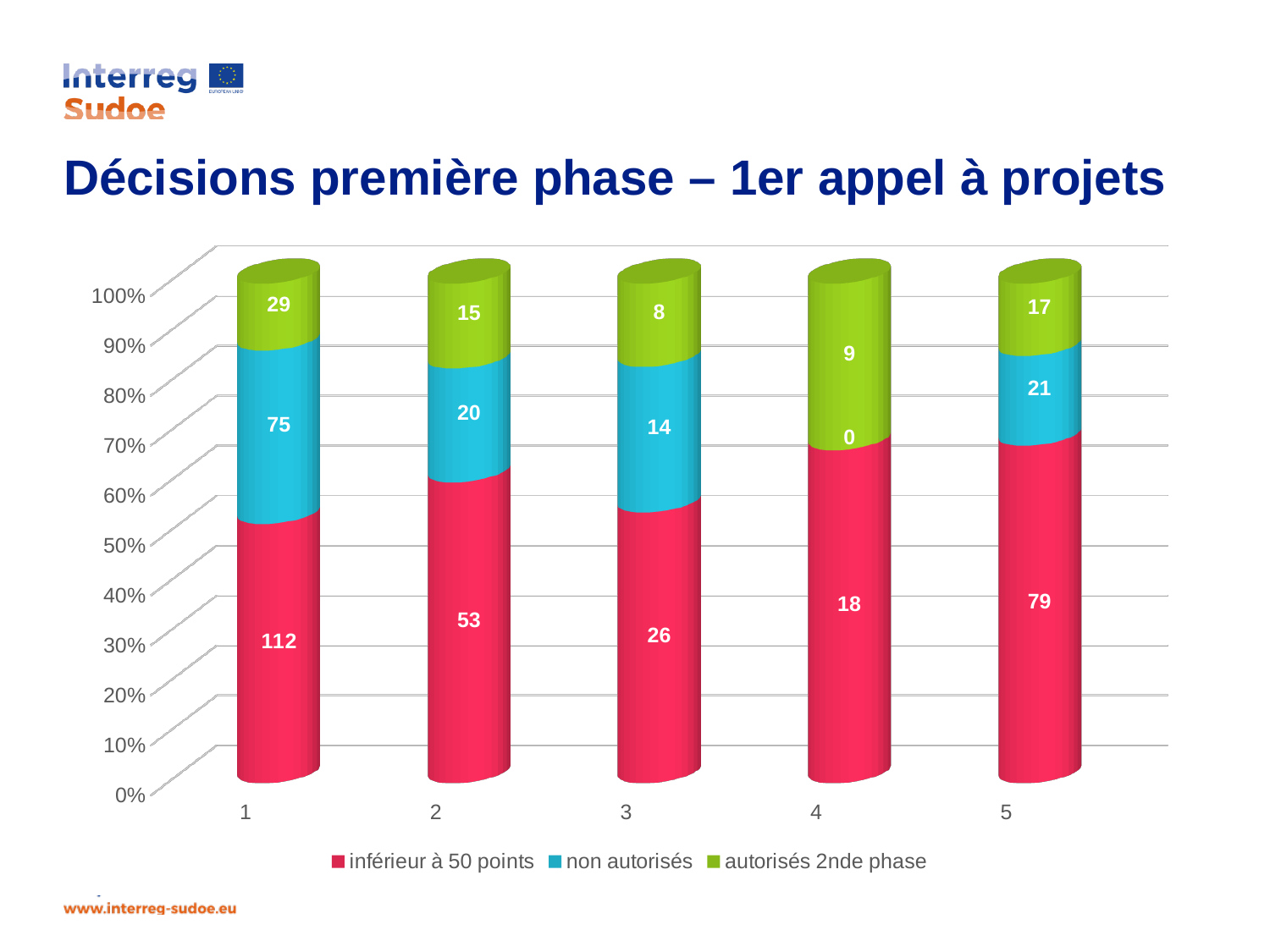

Décisions première phase – 1er appel à projets

[unsupported chart]